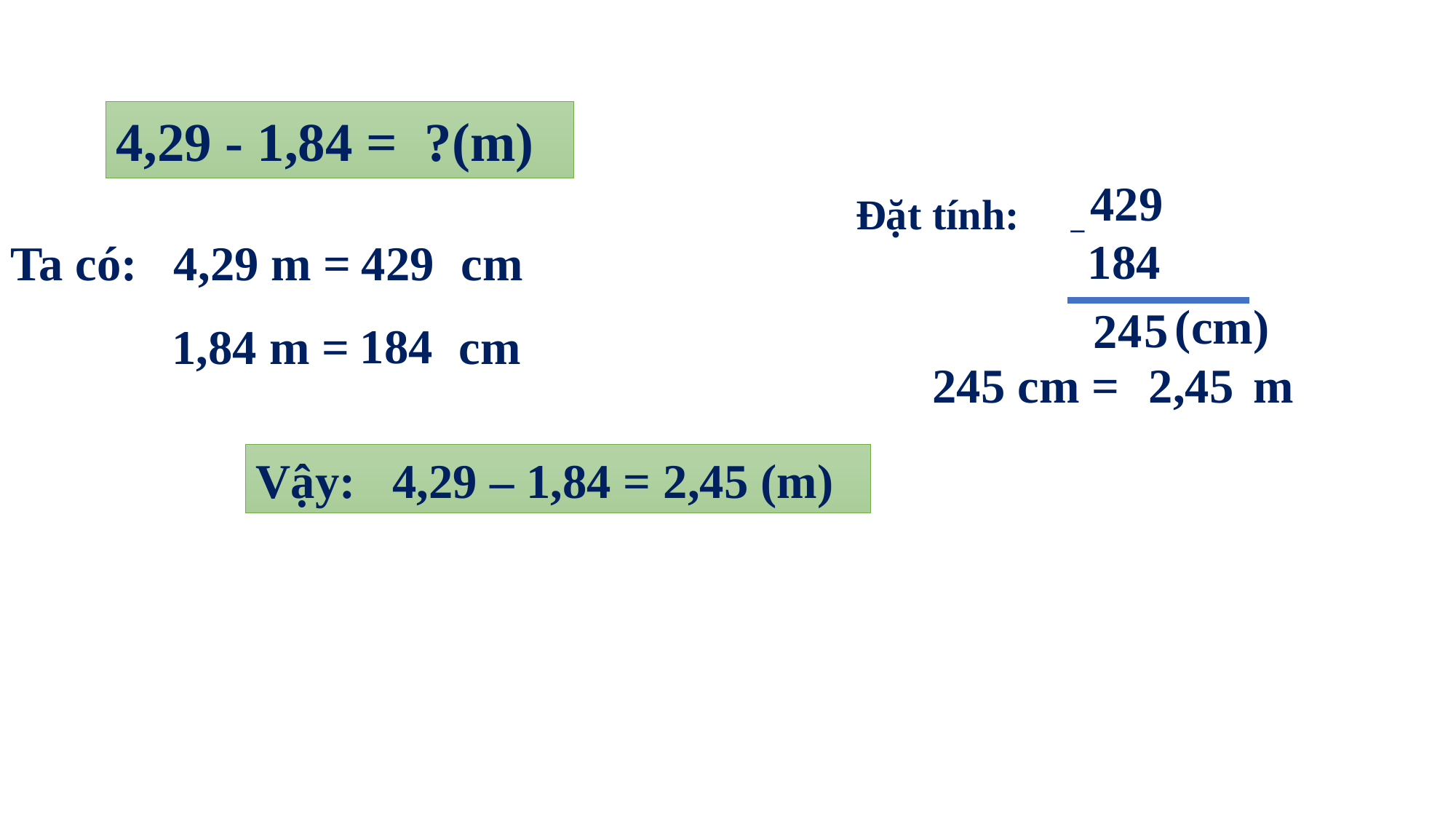

4,29 - 1,84 =  ?(m)
     429
           184
Đặt tính:
 _

 429
Ta có:   4,29 m =         cm
(cm)
    5
4
2
 184
  1,84 m =         cm
245 cm =           m
 2,45
Vậy:   4,29 – 1,84 = 2,45 (m)